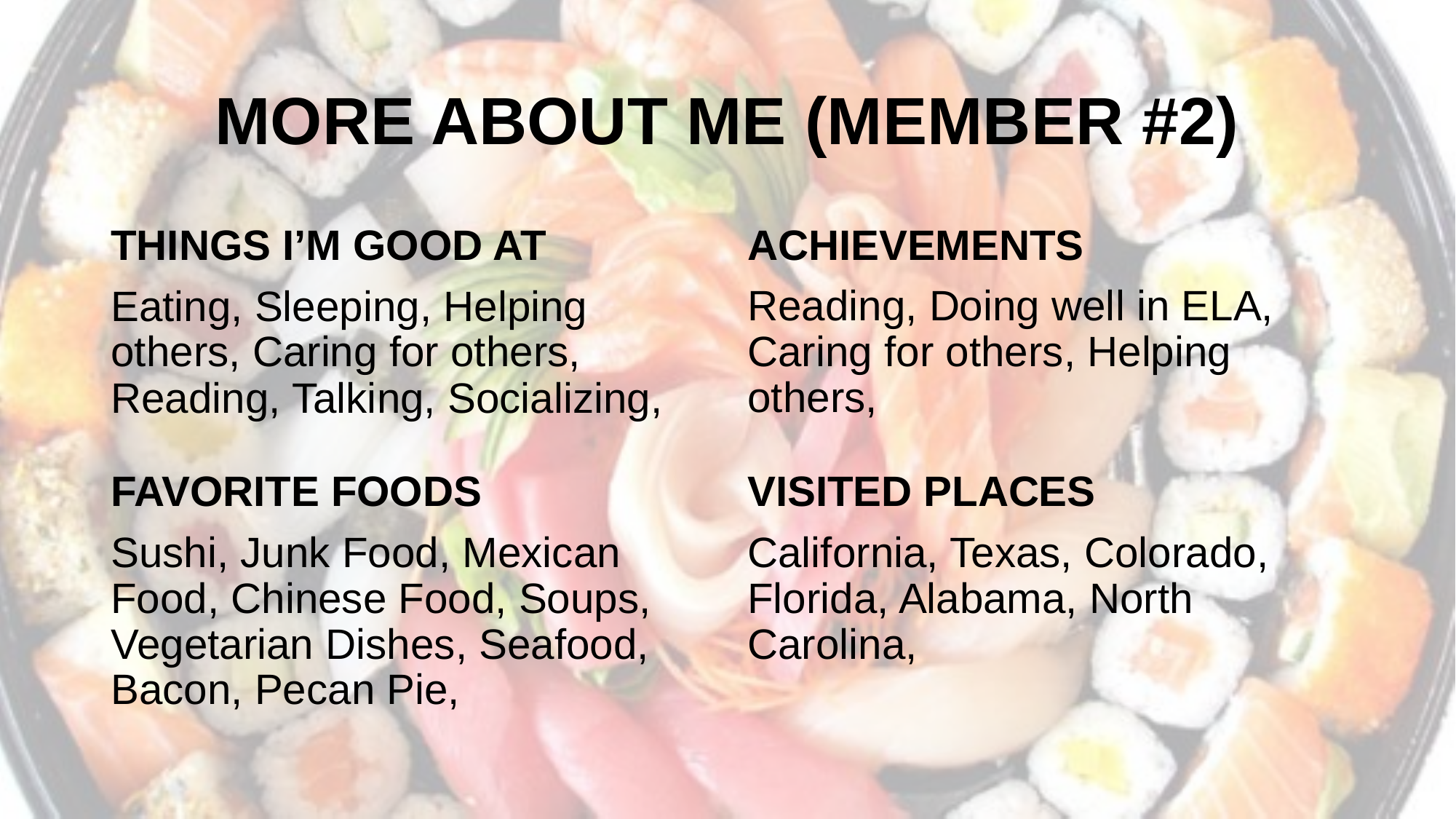

# MORE ABOUT ME (MEMBER #2)
THINGS I’M GOOD AT
Eating, Sleeping, Helping others, Caring for others, Reading, Talking, Socializing,
ACHIEVEMENTS
Reading, Doing well in ELA, Caring for others, Helping others,
FAVORITE FOODS
Sushi, Junk Food, Mexican Food, Chinese Food, Soups, Vegetarian Dishes, Seafood, Bacon, Pecan Pie,
VISITED PLACES
California, Texas, Colorado, Florida, Alabama, North Carolina,